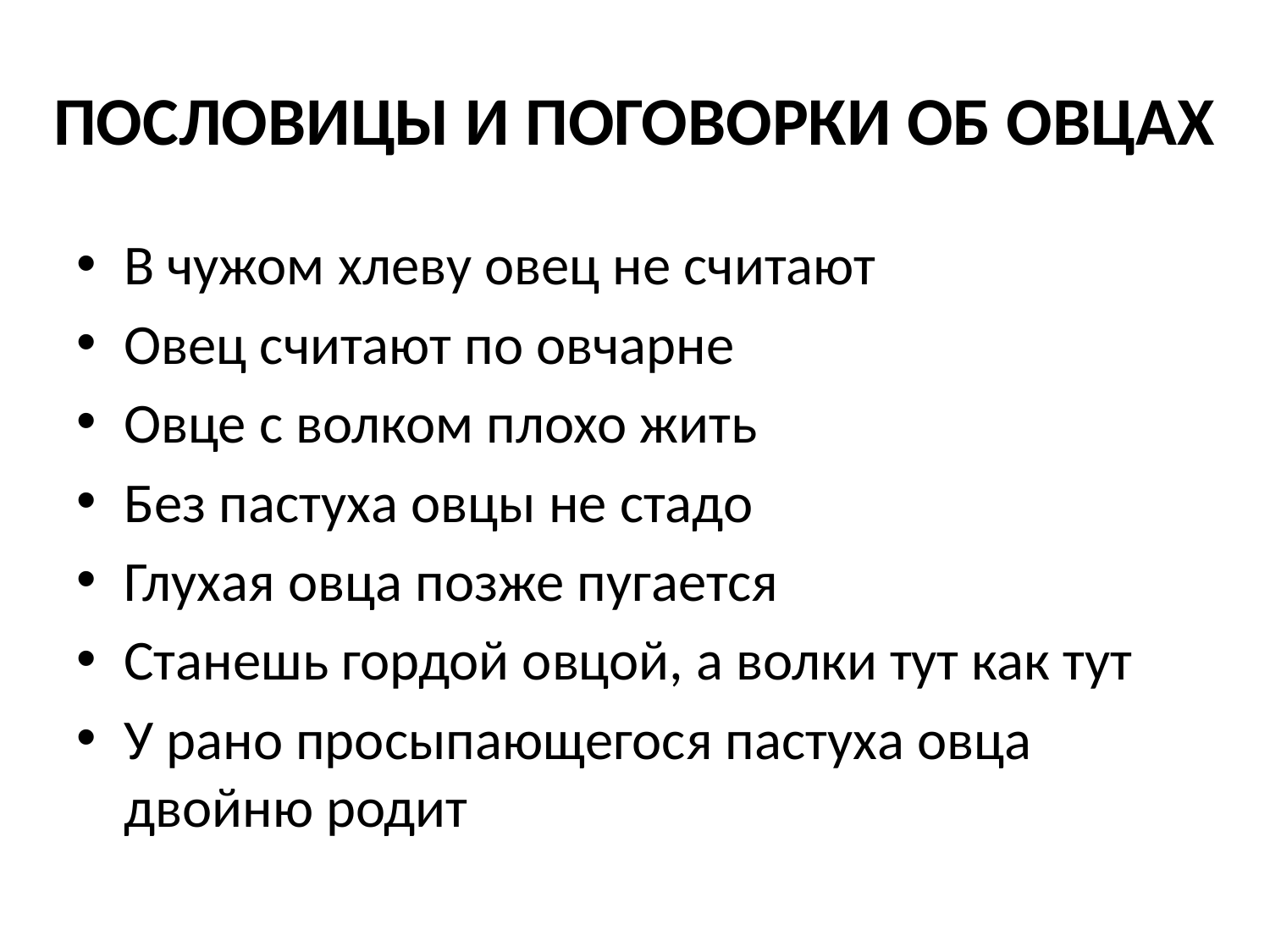

# ПОСЛОВИЦЫ И ПОГОВОРКИ ОБ ОВЦАХ
В чужом хлеву овец не считают
Овец считают по овчарне
Овце с волком плохо жить
Без пастуха овцы не стадо
Глухая овца позже пугается
Станешь гордой овцой, а волки тут как тут
У рано просыпающегося пастуха овца двойню родит